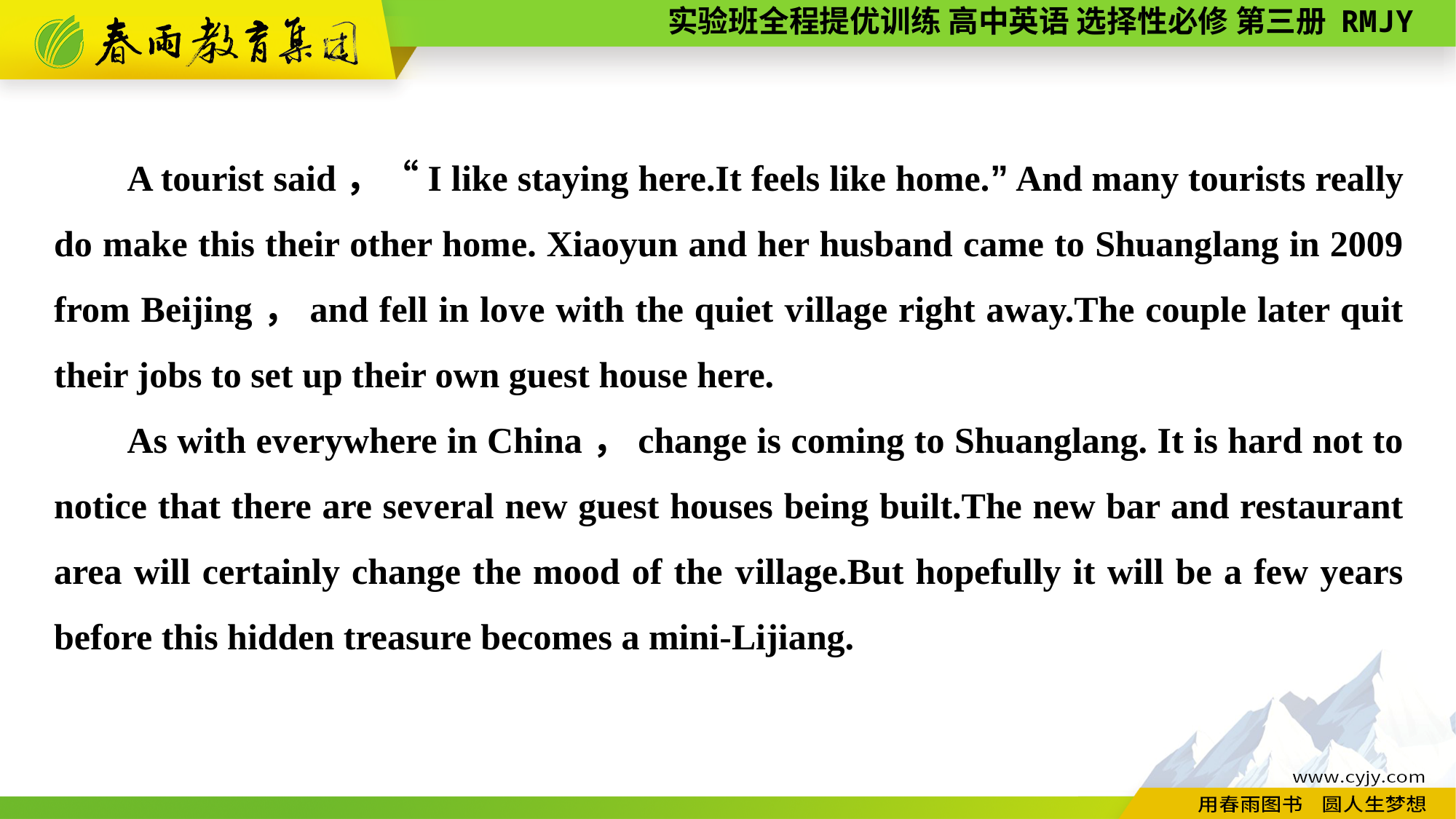

A tourist said，“I like staying here.It feels like home.” And many tourists really do make this their other home. Xiaoyun and her husband came to Shuanglang in 2009 from Beijing，and fell in love with the quiet village right away.The couple later quit their jobs to set up their own guest house here.
As with everywhere in China，change is coming to Shuanglang. It is hard not to notice that there are several new guest houses being built.The new bar and restaurant area will certainly change the mood of the village.But hopefully it will be a few years before this hidden treasure becomes a mini-Lijiang.